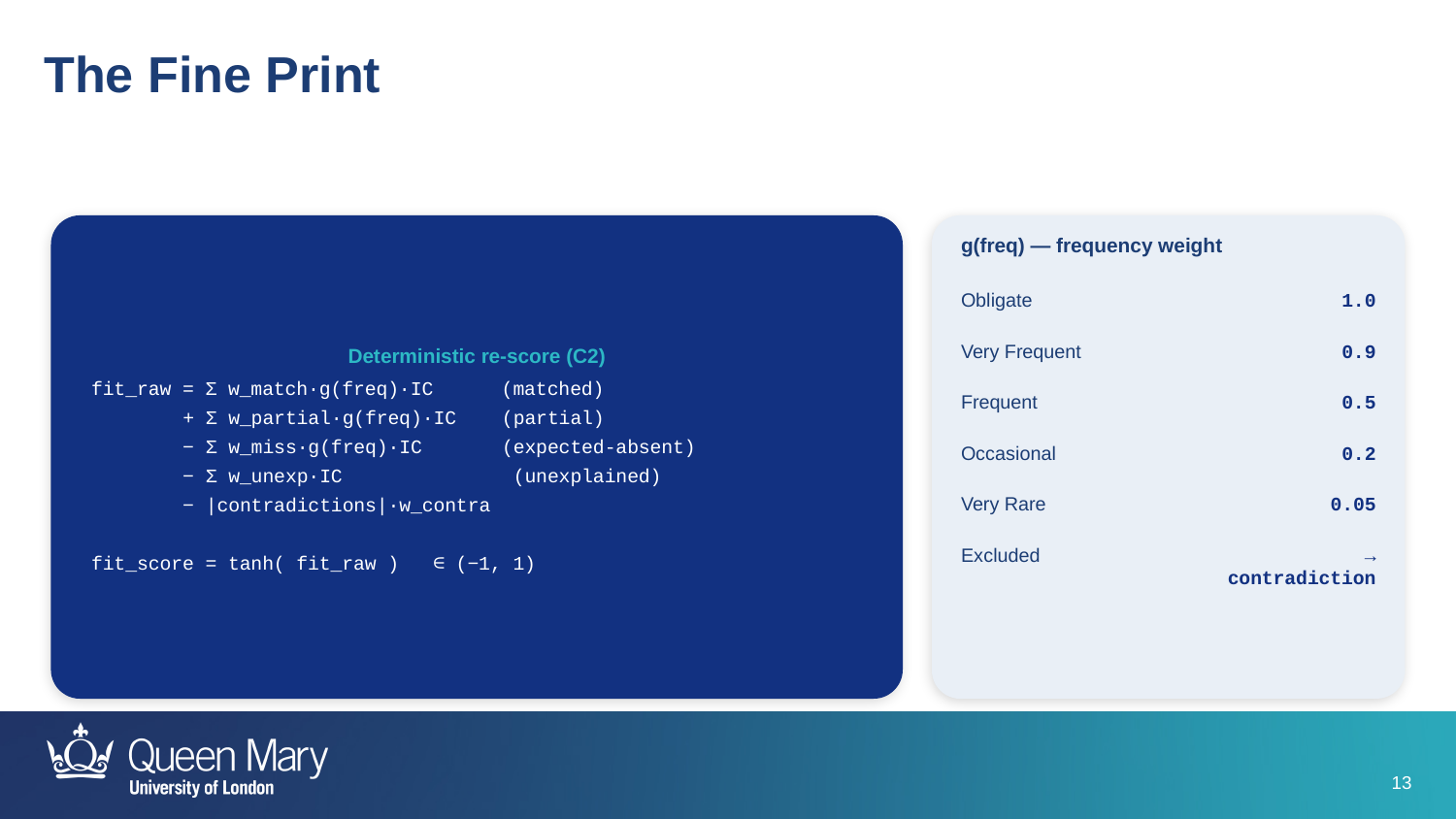

The Fine Print
Deterministic re-score (C2)
fit_raw = Σ w_match·g(freq)·IC      (matched)
        + Σ w_partial·g(freq)·IC    (partial)
        − Σ w_miss·g(freq)·IC       (expected-absent)
        − Σ w_unexp·IC               (unexplained)
        − |contradictions|·w_contra

fit_score = tanh( fit_raw )   ∈ (−1, 1)

g(freq) — frequency weight
Obligate
1.0
Very Frequent
0.9
Frequent
0.5
Occasional
0.2
Very Rare
0.05
Excluded
→ contradiction